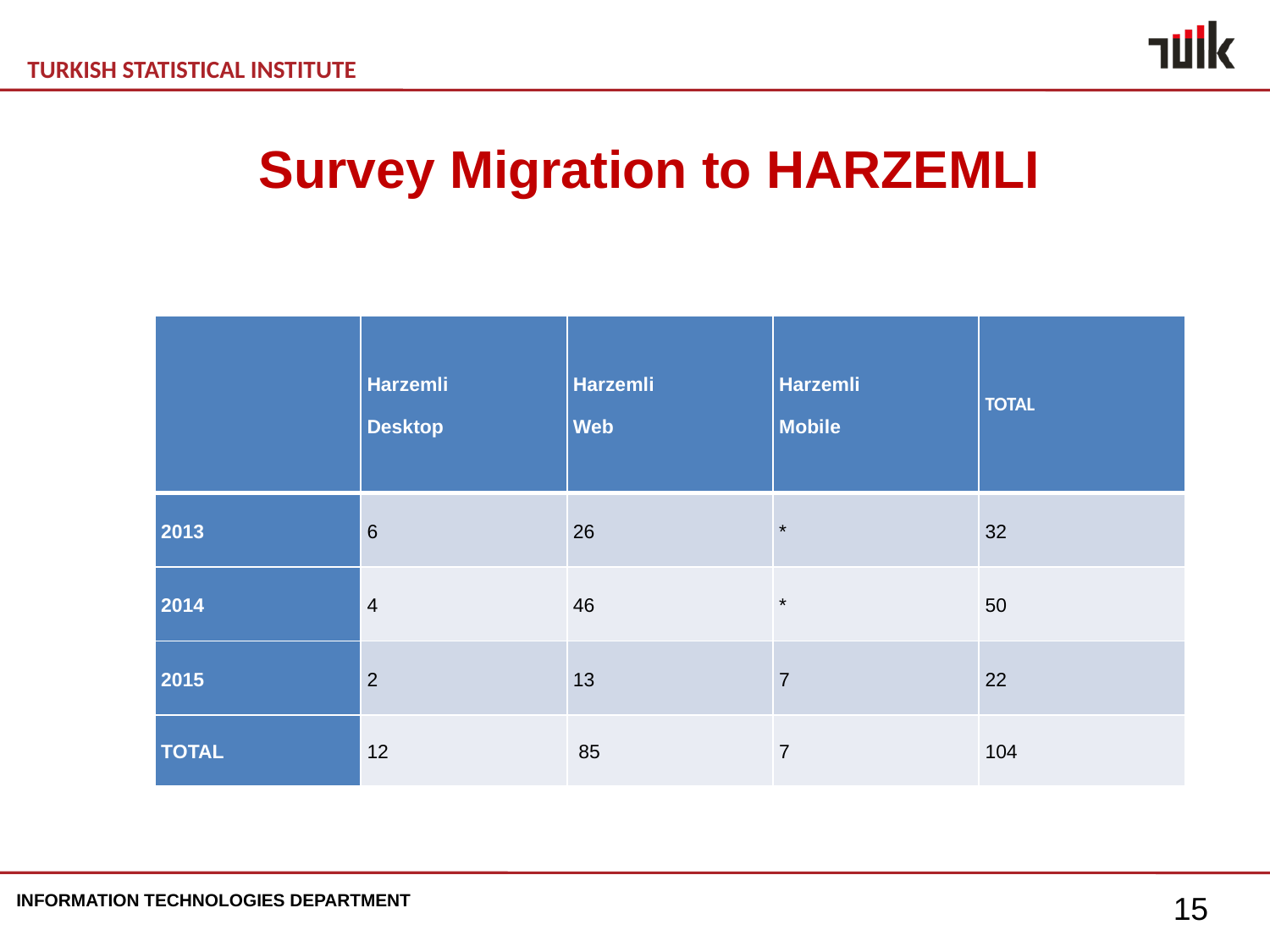

Survey Migration to HARZEMLI

|  | Harzemli Desktop | Harzemli Web | Harzemli Mobile | TOTAL |
| --- | --- | --- | --- | --- |
| 2013 | 6 | 26 | \* | 32 |
| 2014 | 4 | 46 | \* | 50 |
| 2015 | 2 | 13 | 7 | 22 |
| TOTAL | 12 | 85 | 7 | 104 |